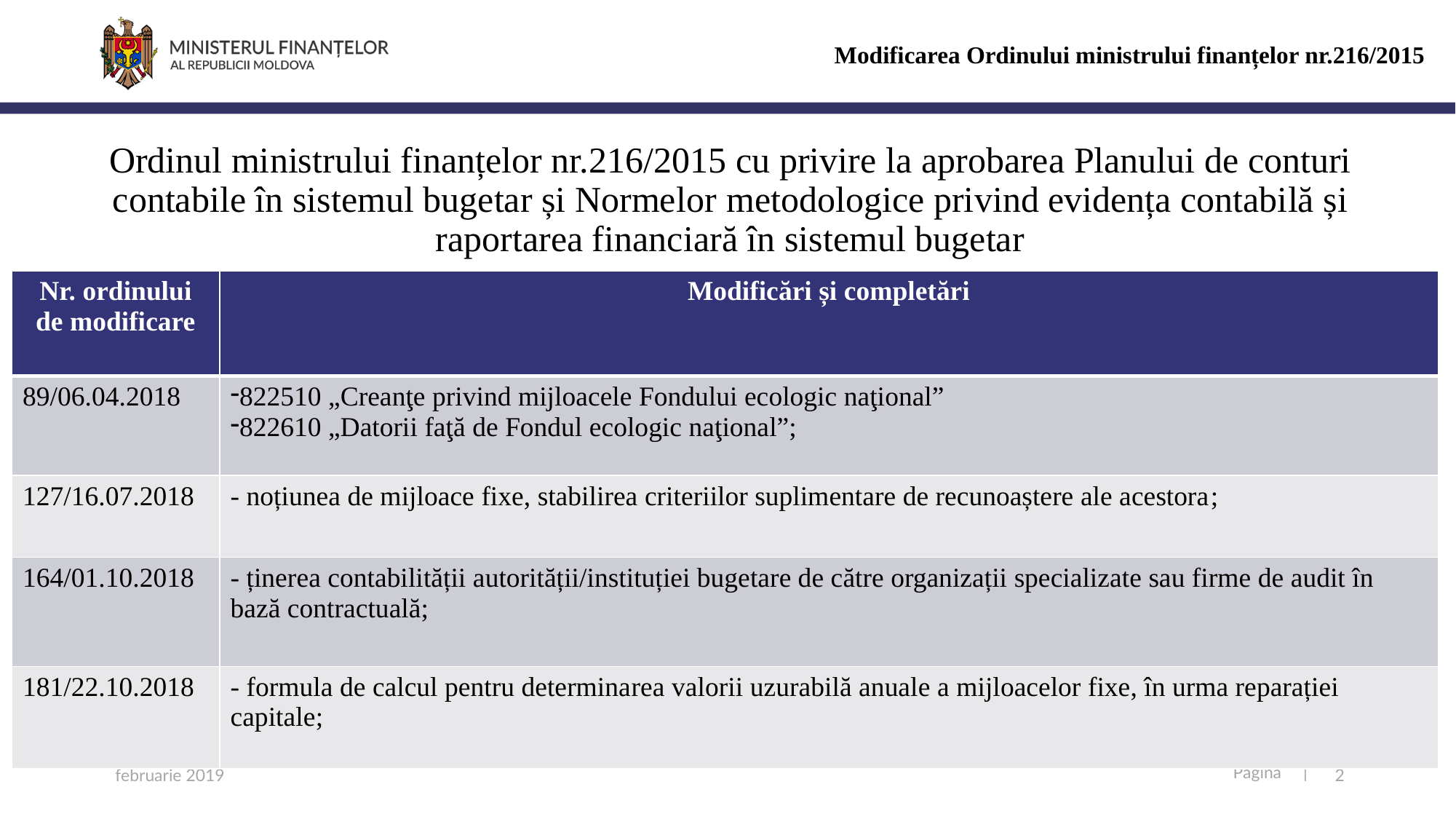

Modificarea Ordinului ministrului finanțelor nr.216/2015
# Ordinul ministrului finanțelor nr.216/2015 cu privire la aprobarea Planului de conturi contabile în sistemul bugetar și Normelor metodologice privind evidența contabilă și raportarea financiară în sistemul bugetar
| Nr. ordinului de modificare | Modificări și completări |
| --- | --- |
| 89/06.04.2018 | 822510 „Creanţe privind mijloacele Fondului ecologic naţional” 822610 „Datorii faţă de Fondul ecologic naţional”; |
| 127/16.07.2018 | - noțiunea de mijloace fixe, stabilirea criteriilor suplimentare de recunoaștere ale acestora; |
| 164/01.10.2018 | - ținerea contabilității autorității/instituției bugetare de către organizații specializate sau firme de audit în bază contractuală; |
| 181/22.10.2018 | - formula de calcul pentru determinarea valorii uzurabilă anuale a mijloacelor fixe, în urma reparației capitale; |
 februarie 2019
2